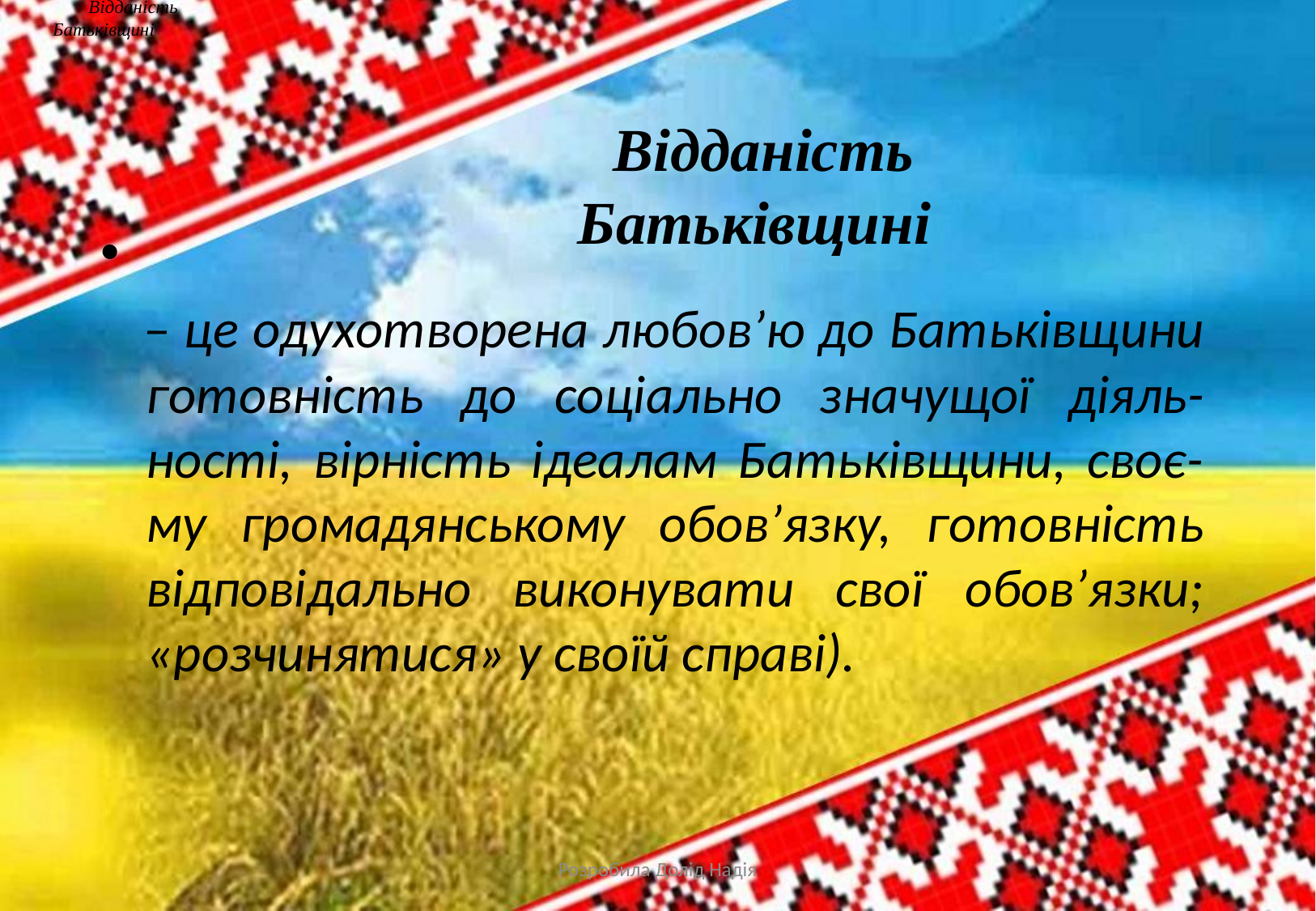

Відданість Батьківщині
Відданість Батьківщині

   – це одухотворена любов’ю до Батьківщини готовність до соціально значущої діяль-ності, вірність ідеалам Батьківщини, своє-му громадянському обов’язку, готовність відповідально виконувати свої обов’язки; «розчинятися» у своїй справі).

Розробила Долід Надія